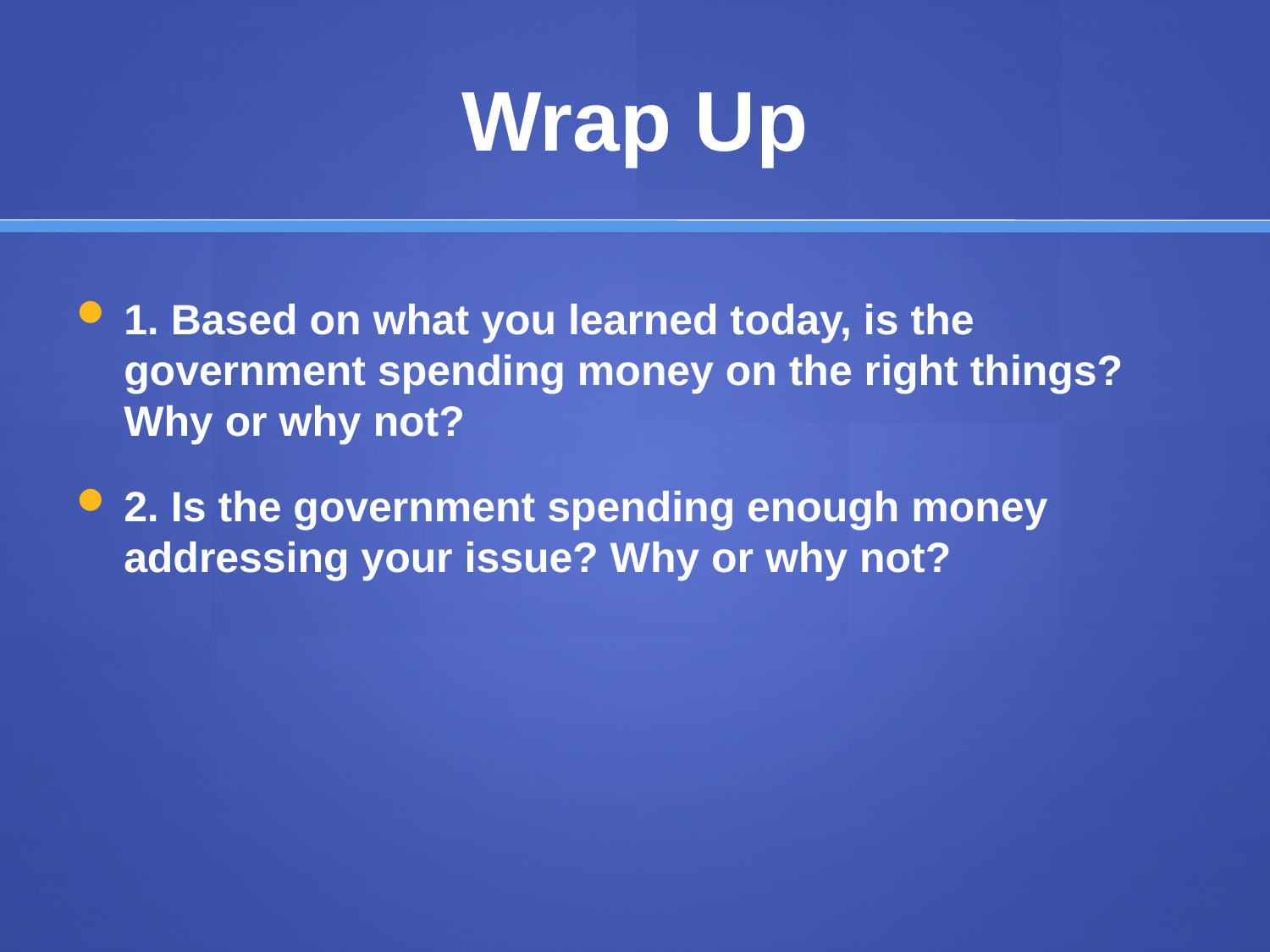

# Wrap Up
1. Based on what you learned today, is the government spending money on the right things? Why or why not?
2. Is the government spending enough money addressing your issue? Why or why not?